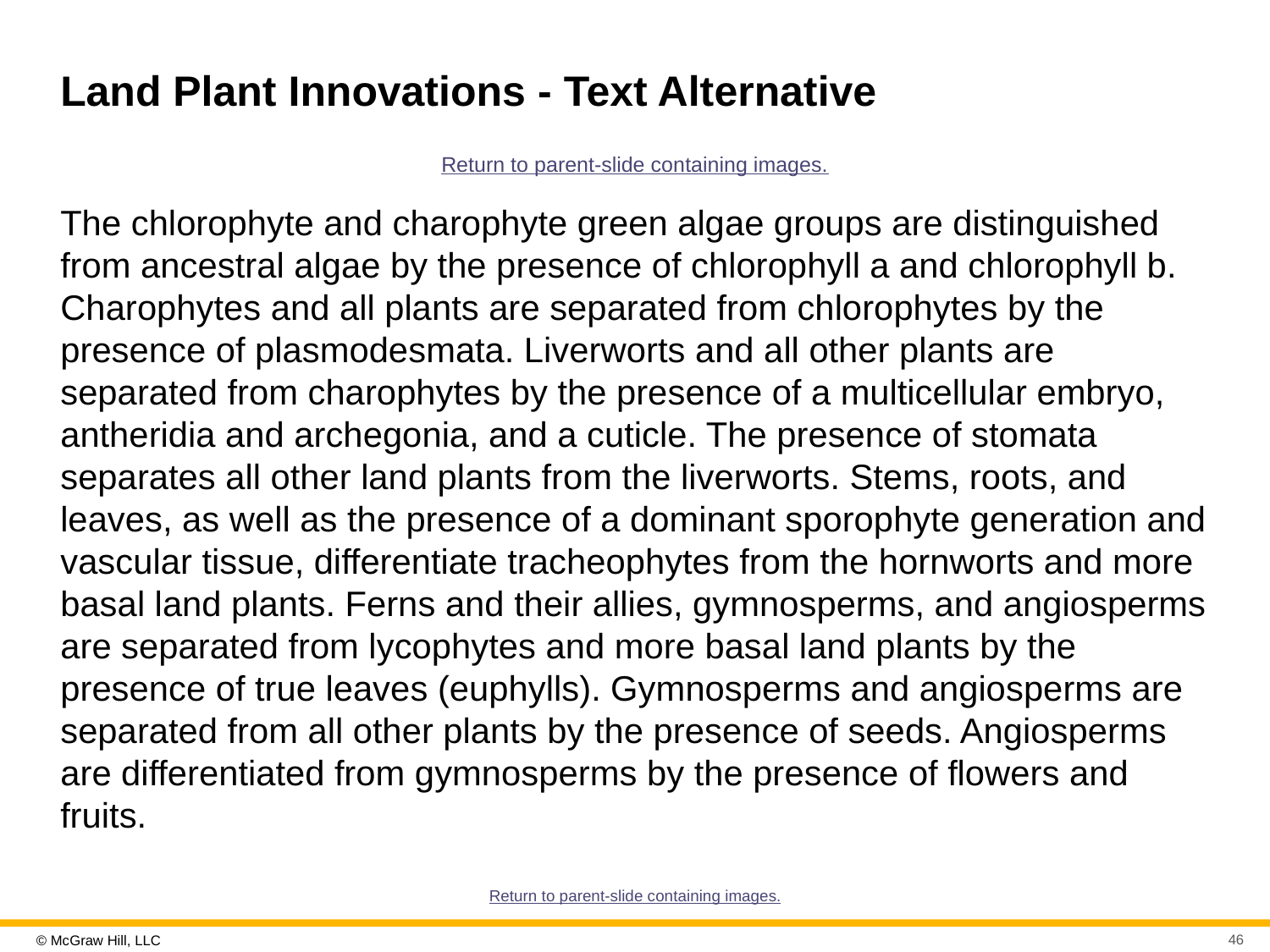

# Land Plant Innovations - Text Alternative
Return to parent-slide containing images.
The chlorophyte and charophyte green algae groups are distinguished from ancestral algae by the presence of chlorophyll a and chlorophyll b. Charophytes and all plants are separated from chlorophytes by the presence of plasmodesmata. Liverworts and all other plants are separated from charophytes by the presence of a multicellular embryo, antheridia and archegonia, and a cuticle. The presence of stomata separates all other land plants from the liverworts. Stems, roots, and leaves, as well as the presence of a dominant sporophyte generation and vascular tissue, differentiate tracheophytes from the hornworts and more basal land plants. Ferns and their allies, gymnosperms, and angiosperms are separated from lycophytes and more basal land plants by the presence of true leaves (euphylls). Gymnosperms and angiosperms are separated from all other plants by the presence of seeds. Angiosperms are differentiated from gymnosperms by the presence of flowers and fruits.
Return to parent-slide containing images.
46